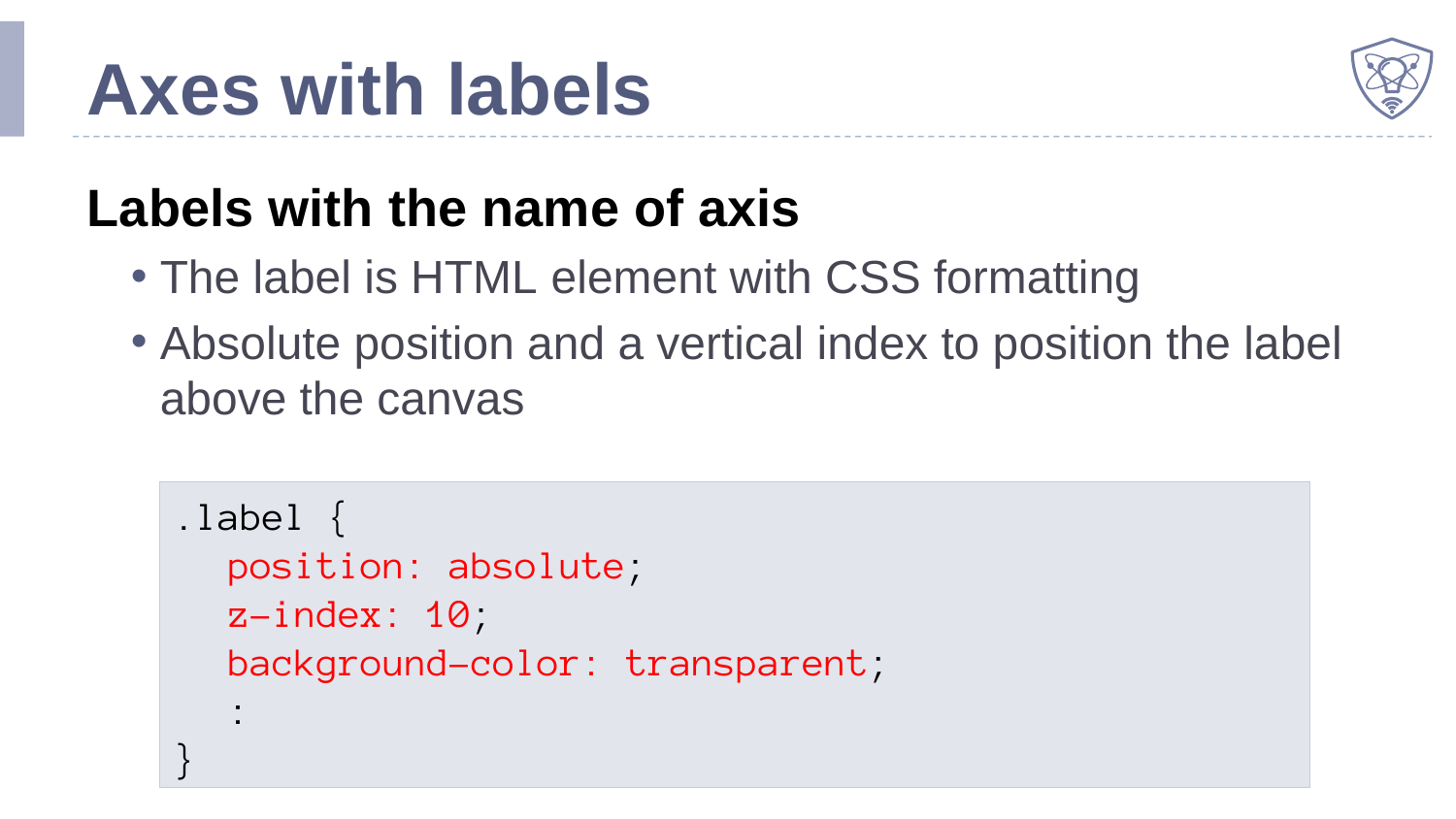

# Axes with labels
Labels with the name of axis
The label is HTML element with CSS formatting
Absolute position and a vertical index to position the label above the canvas
.label {
	position: absolute;
	z-index: 10;
	background-color: transparent;
	:
}